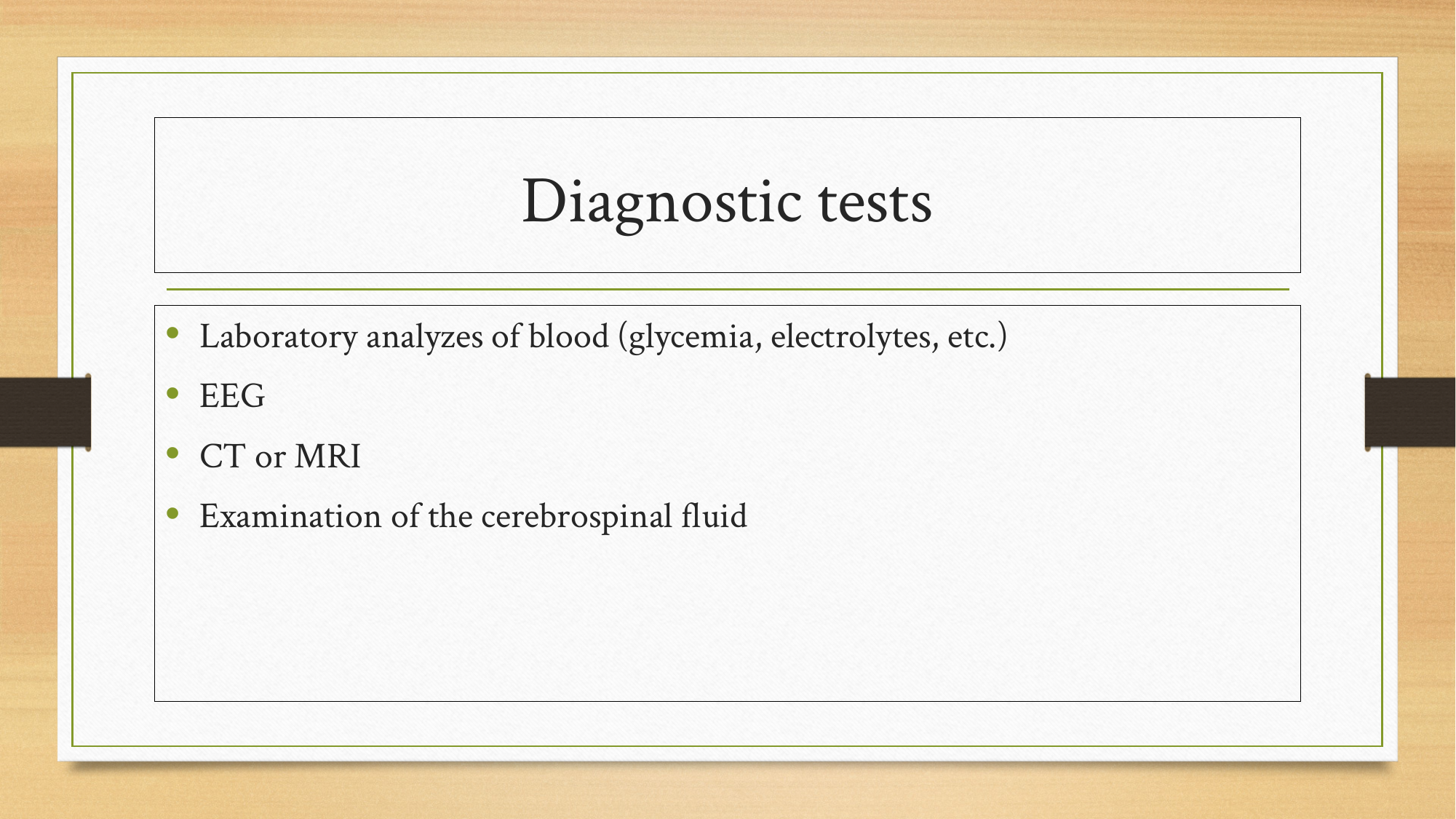

# Diagnostic tests
Laboratory analyzes of blood (glycemia, electrolytes, etc.)
EEG
CT or MRI
Examination of the cerebrospinal fluid